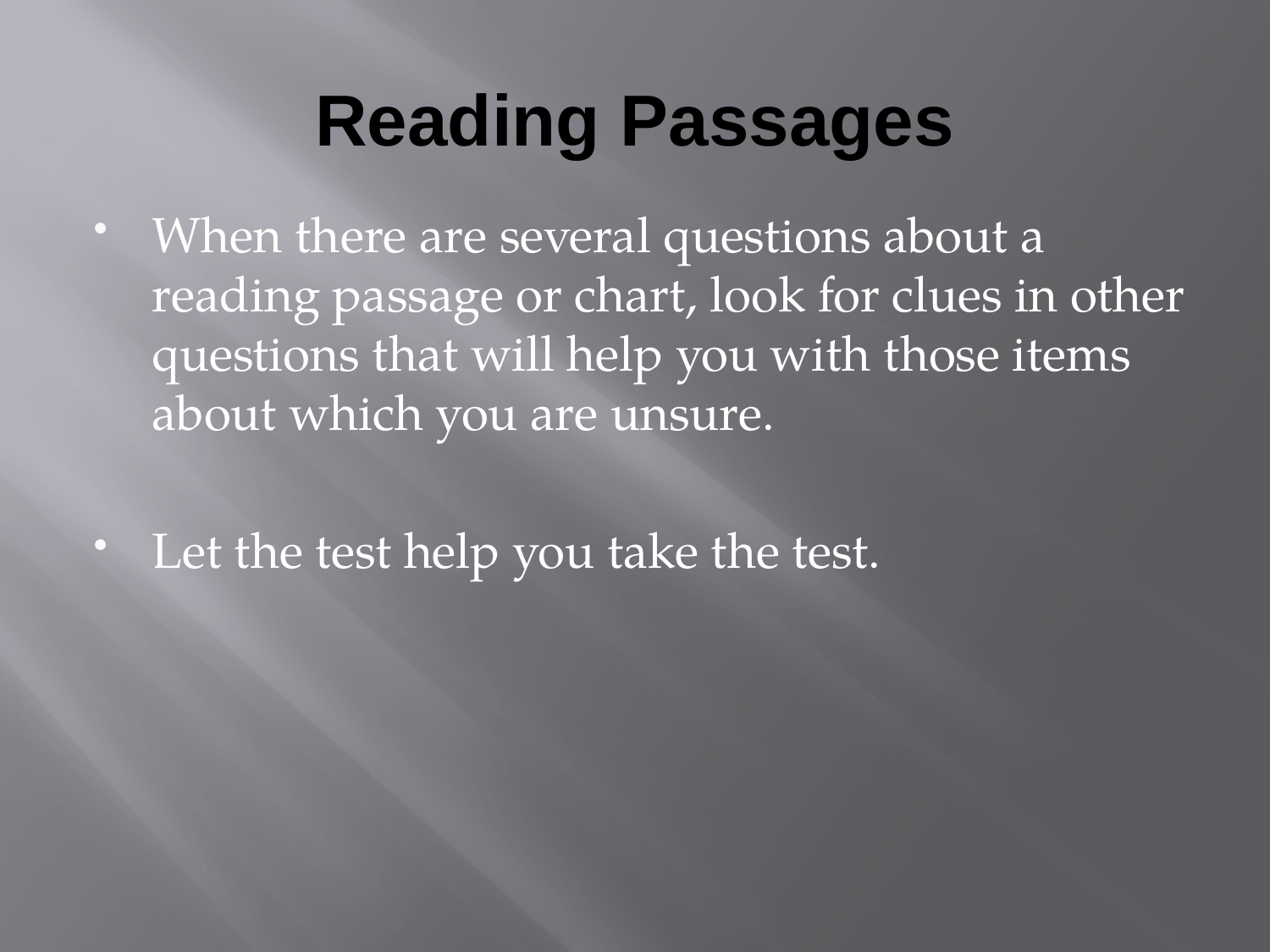

# Reading Passages
When there are several questions about a reading passage or chart, look for clues in other questions that will help you with those items about which you are unsure.

Let the test help you take the test.